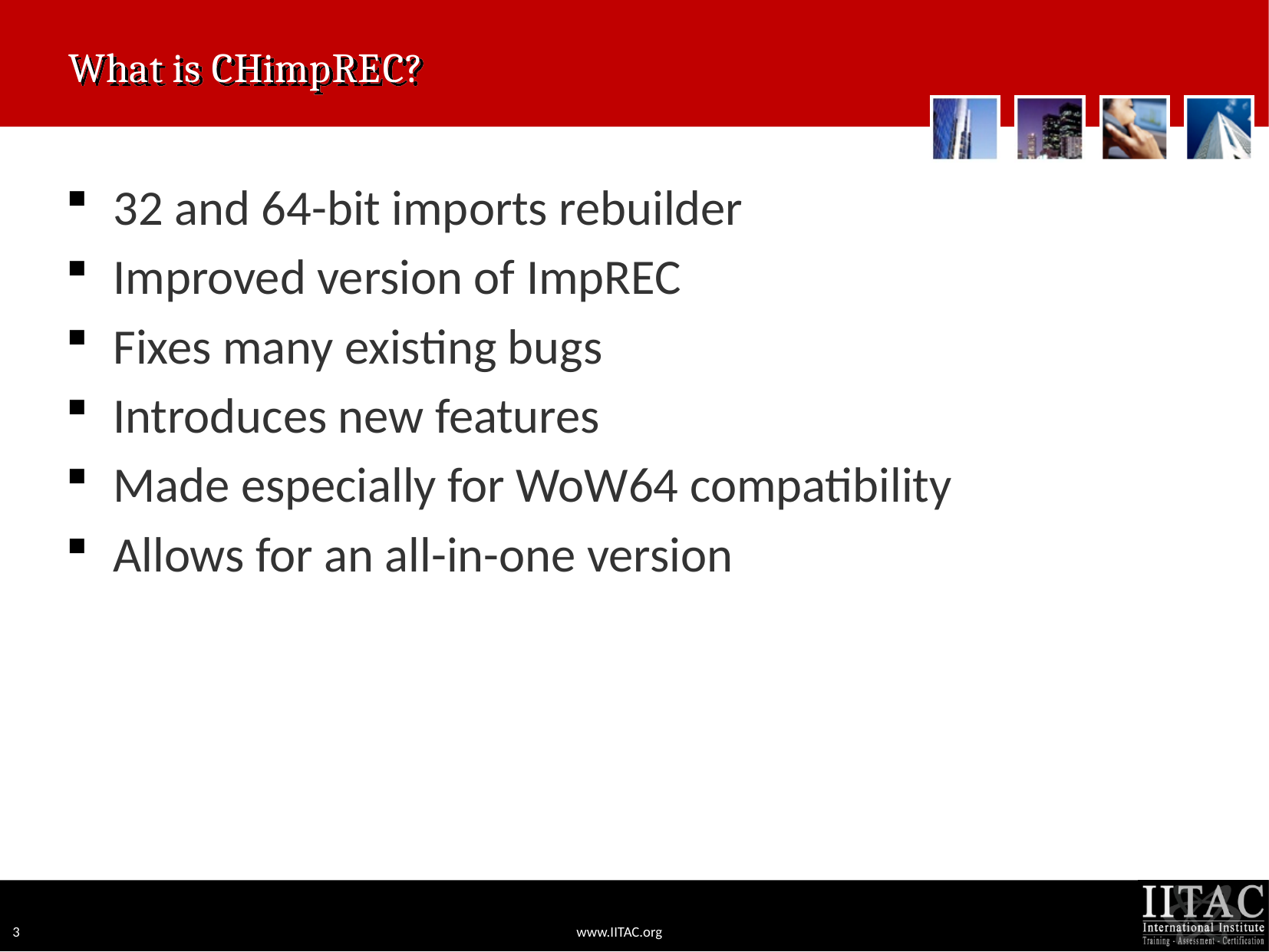

# What is CHimpREC?
32 and 64-bit imports rebuilder
Improved version of ImpREC
Fixes many existing bugs
Introduces new features
Made especially for WoW64 compatibility
Allows for an all-in-one version
3
www.IITAC.org